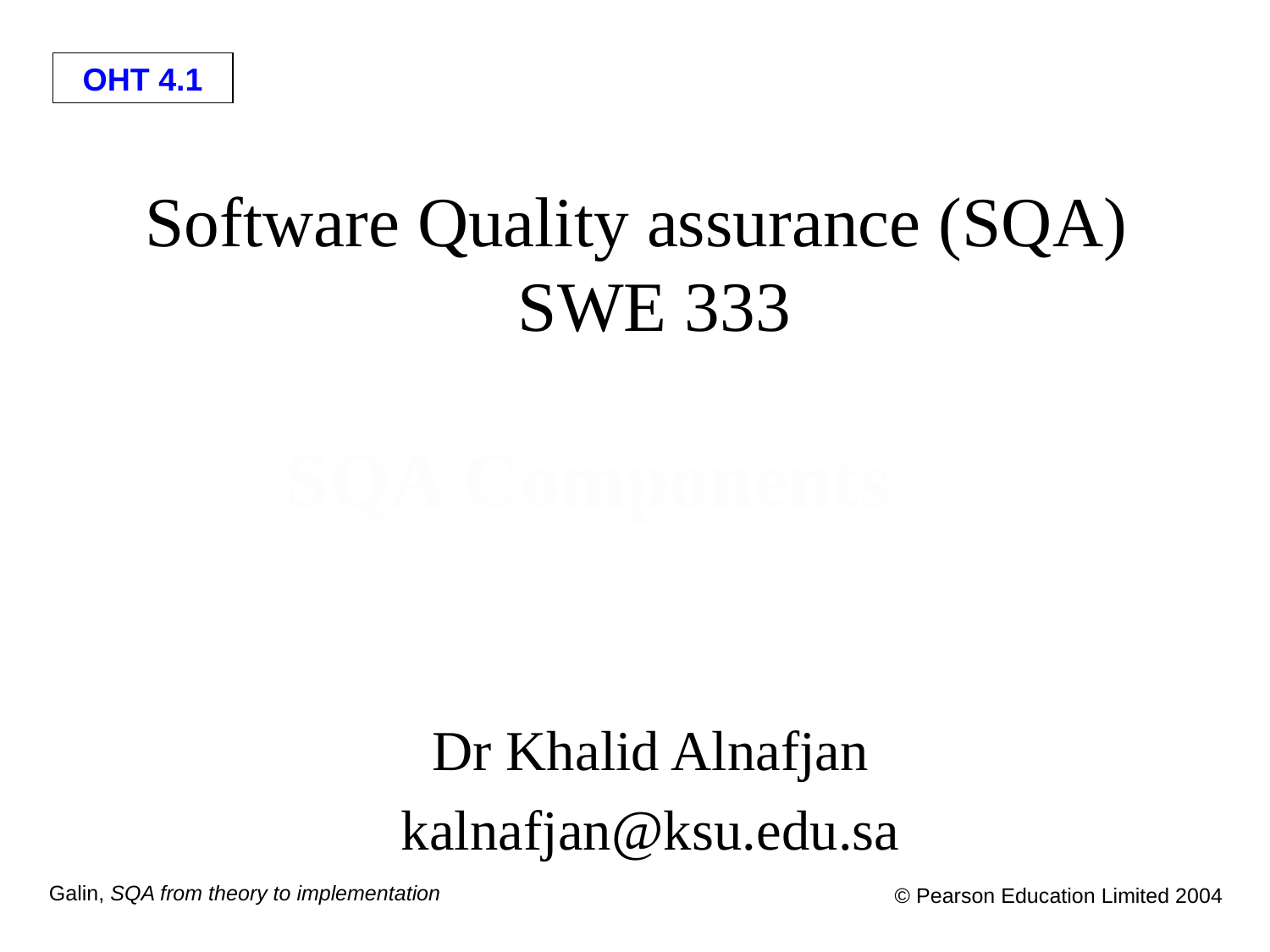

# Software Quality assurance (SQA) SWE 333
SQA Components

Dr Khalid Alnafjan
kalnafjan@ksu.edu.sa